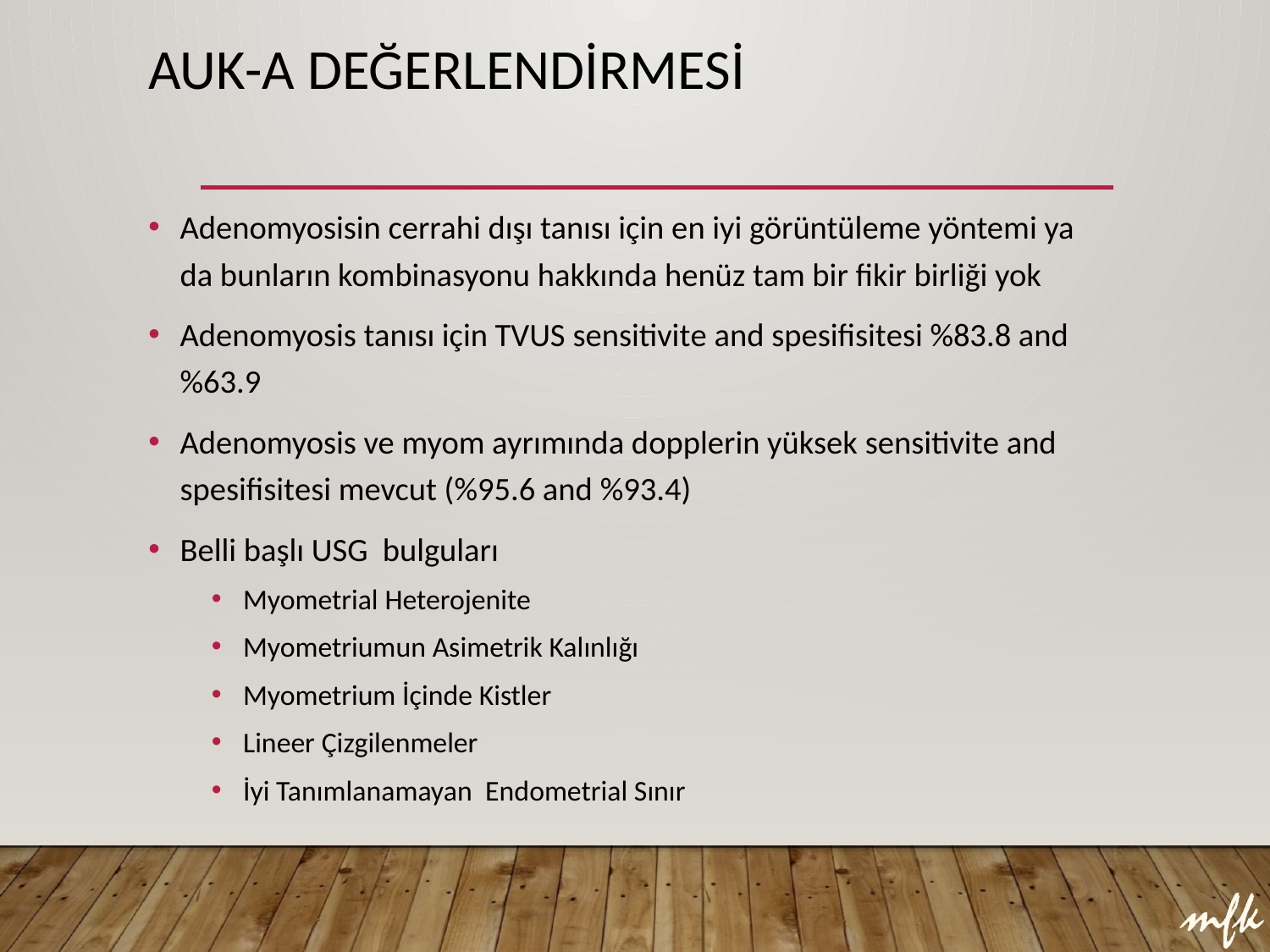

# AUK-A değerlendirmesi
Adenomyosisin cerrahi dışı tanısı için en iyi görüntüleme yöntemi ya da bunların kombinasyonu hakkında henüz tam bir fikir birliği yok
Adenomyosis tanısı için TVUS sensitivite and spesifisitesi %83.8 and %63.9
Adenomyosis ve myom ayrımında dopplerin yüksek sensitivite and spesifisitesi mevcut (%95.6 and %93.4)
Belli başlı USG  bulguları
Myometrial Heterojenite
Myometriumun Asimetrik Kalınlığı
Myometrium İçinde Kistler
Lineer Çizgilenmeler
İyi Tanımlanamayan  Endometrial Sınır